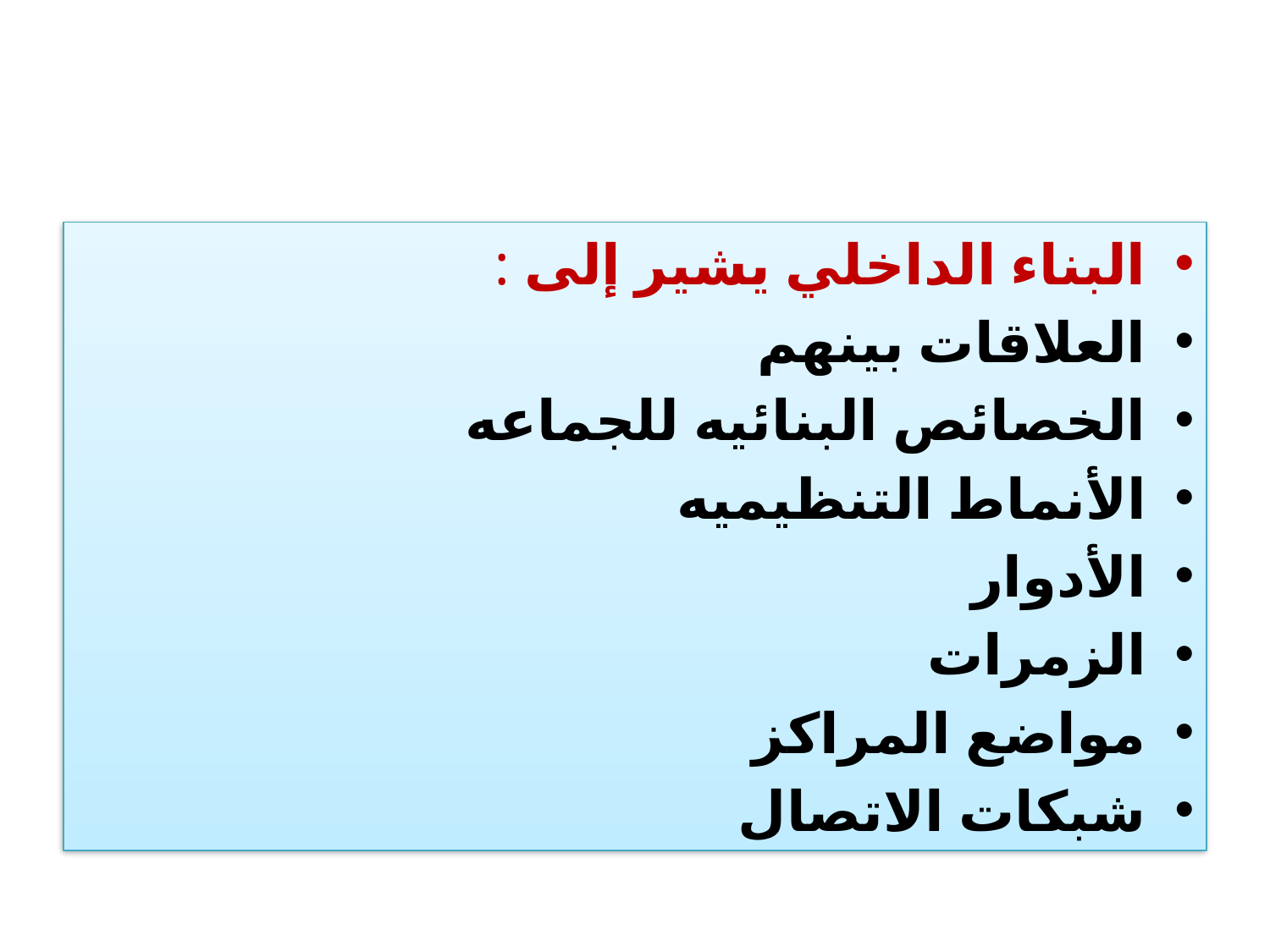

البناء الداخلي يشير إلى :
العلاقات بينهم
الخصائص البنائيه للجماعه
الأنماط التنظيميه
الأدوار
الزمرات
مواضع المراكز
شبكات الاتصال